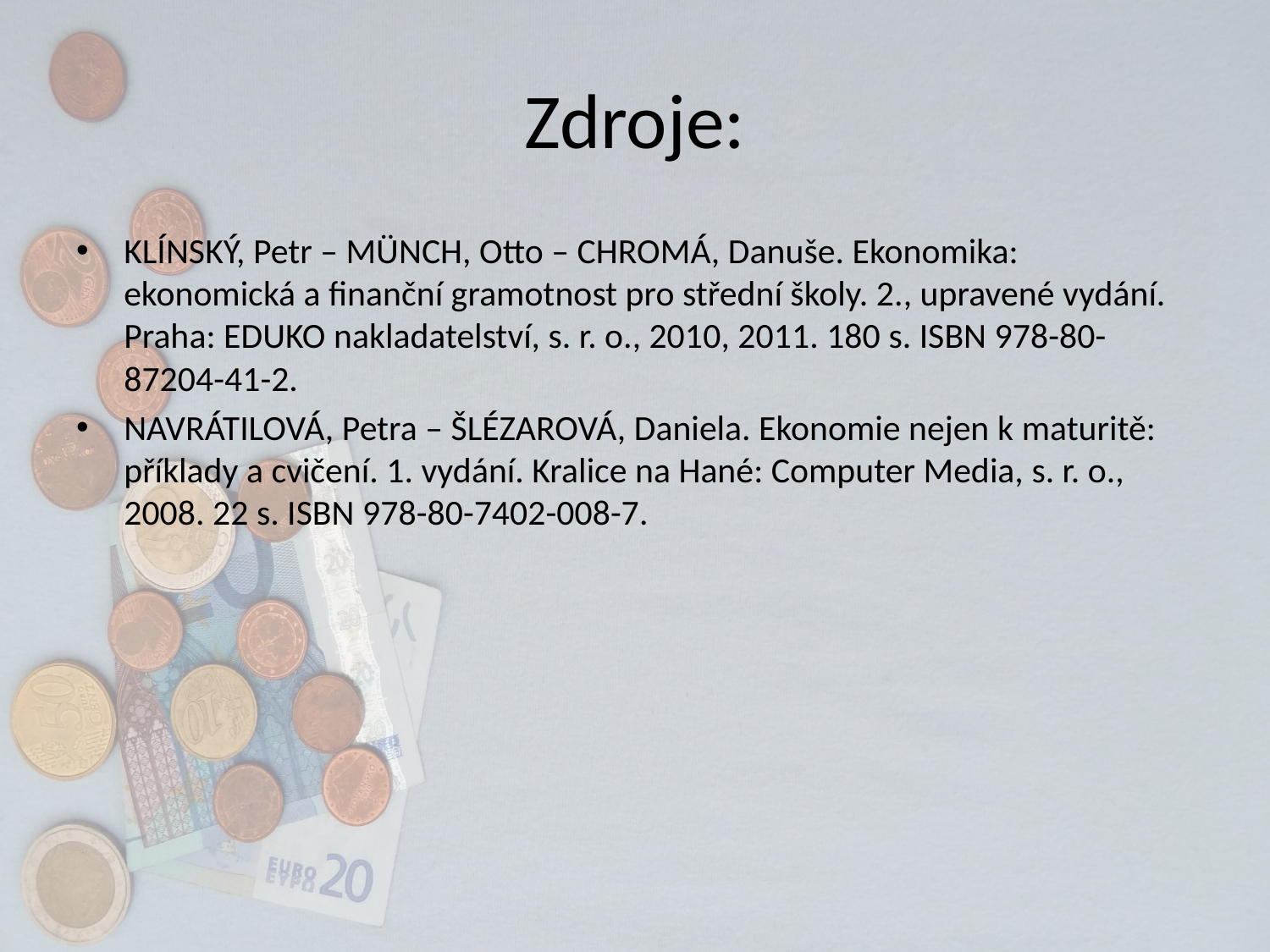

# Zdroje:
KLÍNSKÝ, Petr – MÜNCH, Otto – CHROMÁ, Danuše. Ekonomika: ekonomická a finanční gramotnost pro střední školy. 2., upravené vydání. Praha: EDUKO nakladatelství, s. r. o., 2010, 2011. 180 s. ISBN 978-80-87204-41-2.
NAVRÁTILOVÁ, Petra – ŠLÉZAROVÁ, Daniela. Ekonomie nejen k maturitě: příklady a cvičení. 1. vydání. Kralice na Hané: Computer Media, s. r. o., 2008. 22 s. ISBN 978-80-7402-008-7.